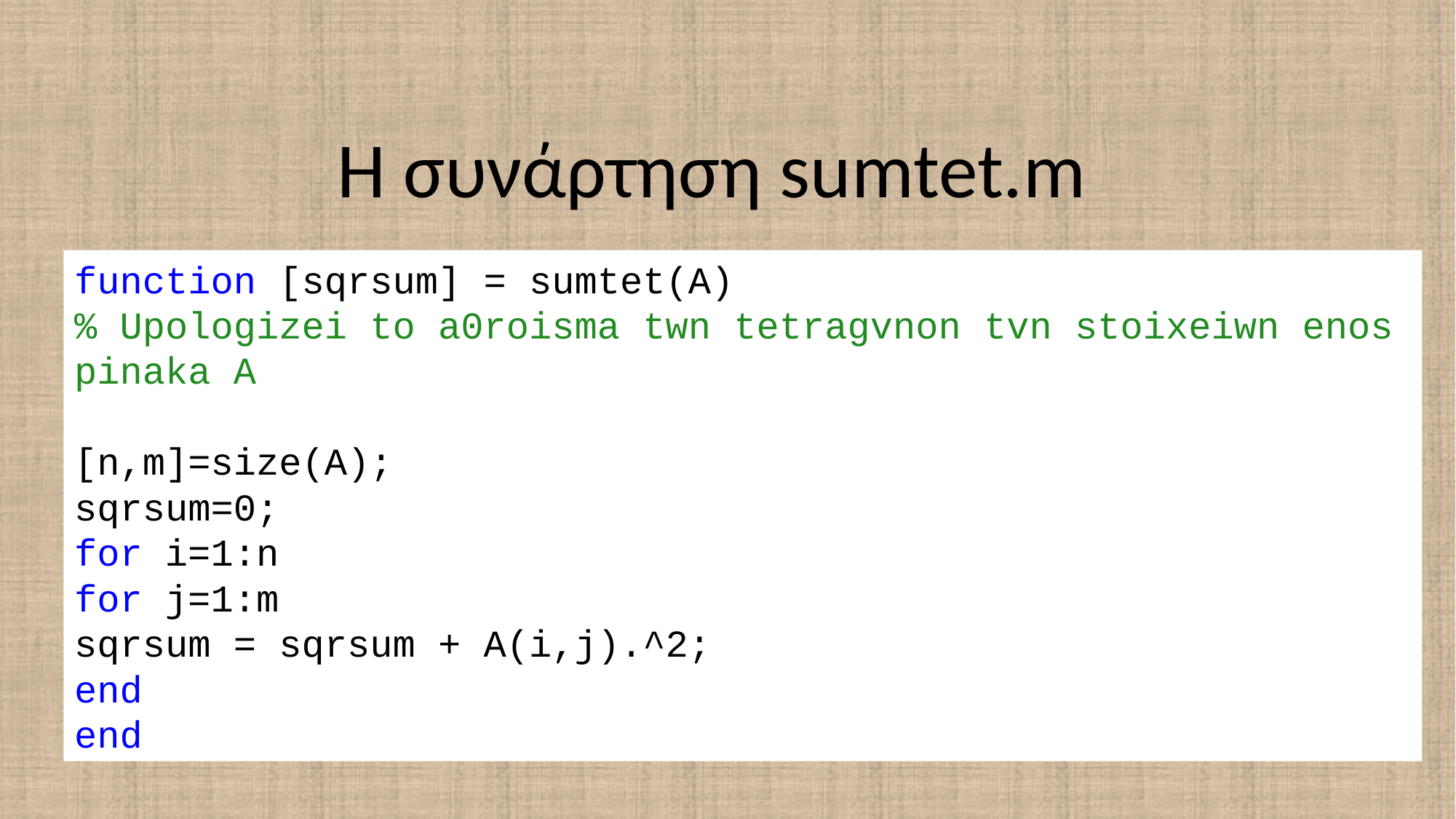

# Η συνάρτηση sumtet.m
function [sqrsum] = sumtet(A)
% Upologizei to a0roisma twn tetragvnon tvn stoixeiwn enos pinaka A

[n,m]=size(A);
sqrsum=0;
for i=1:n
for j=1:m
sqrsum = sqrsum + A(i,j).^2;
end
end